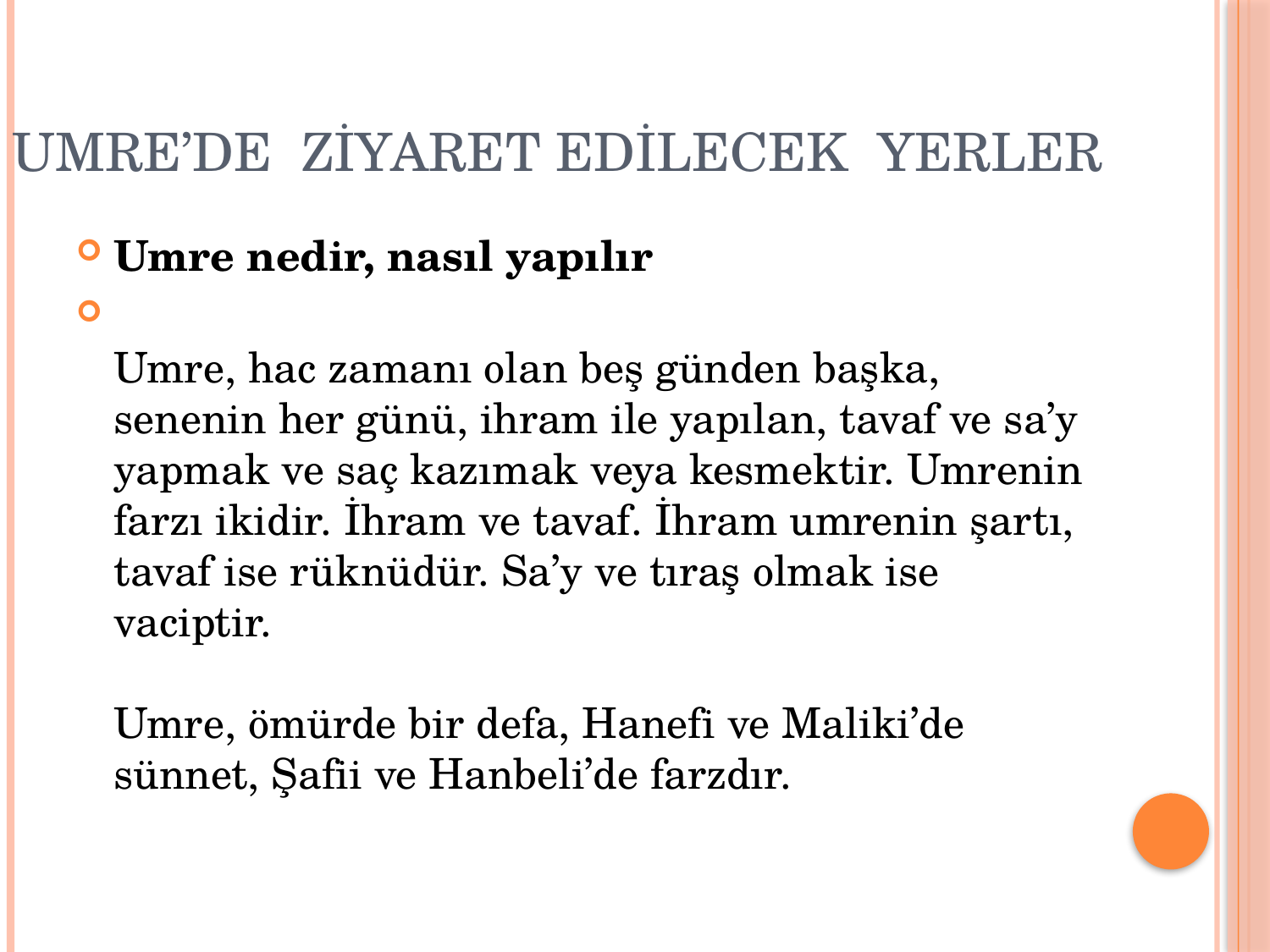

# UMRE’DE  ZİYARET EDİLECEK  YERLER
Umre nedir, nasıl yapılır
Umre, hac zamanı olan beş günden başka, senenin her günü, ihram ile yapılan, tavaf ve sa’y yapmak ve saç kazımak veya kesmektir. Umrenin farzı ikidir. İhram ve tavaf. İhram umrenin şartı, tavaf ise rüknüdür. Sa’y ve tıraş olmak ise vaciptir.
Umre, ömürde bir defa, Hanefi ve Maliki’de sünnet, Şafii ve Hanbeli’de farzdır.